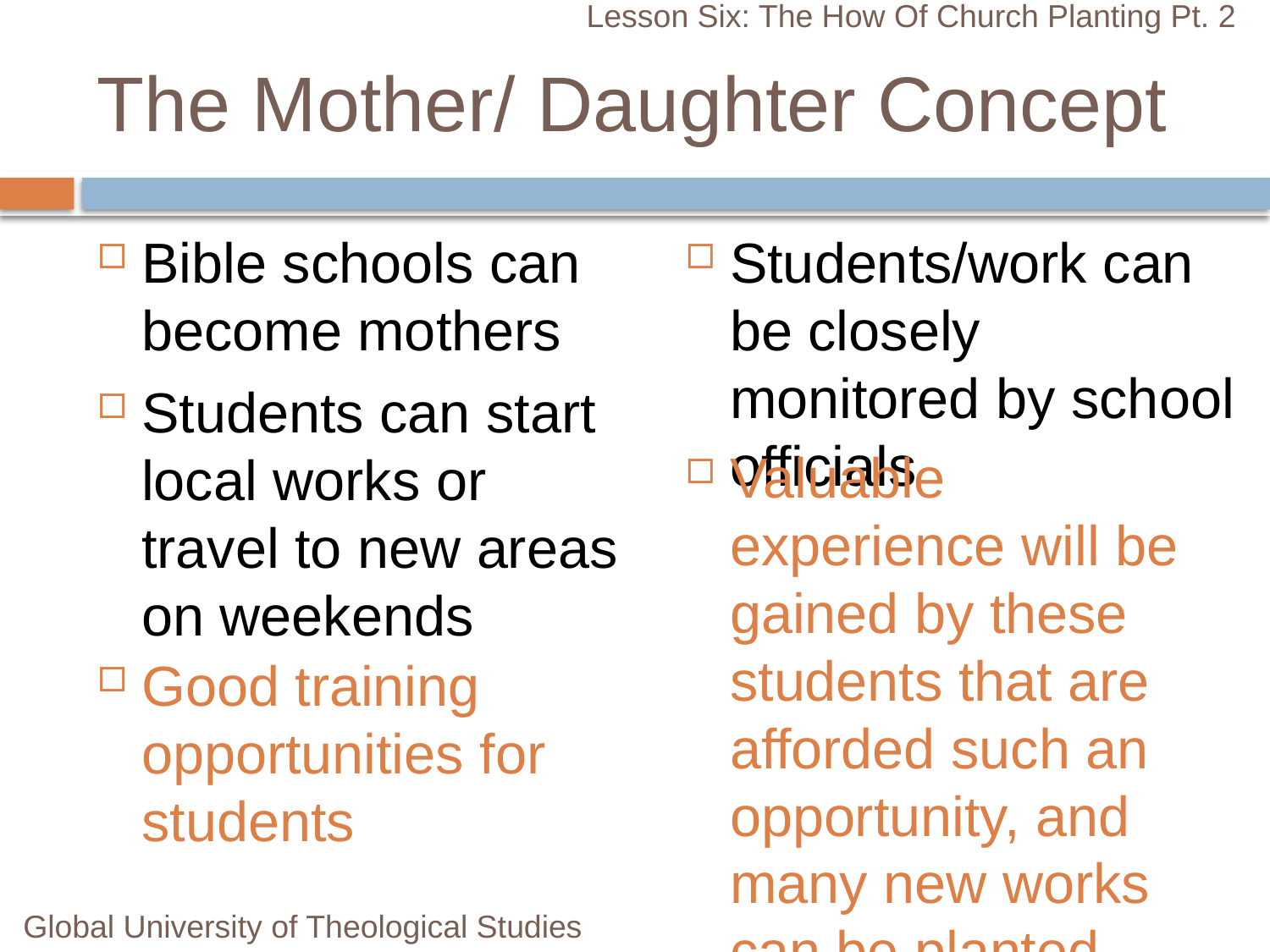

Lesson Six: The How Of Church Planting Pt. 2
# The Mother/ Daughter Concept
Bible schools can become mothers
Students/work can be closely monitored by school officials
Students can start local works or travel to new areas on weekends
Valuable experience will be gained by these students that are afforded such an opportunity, and many new works can be planted
Good training opportunities for students
Global University of Theological Studies